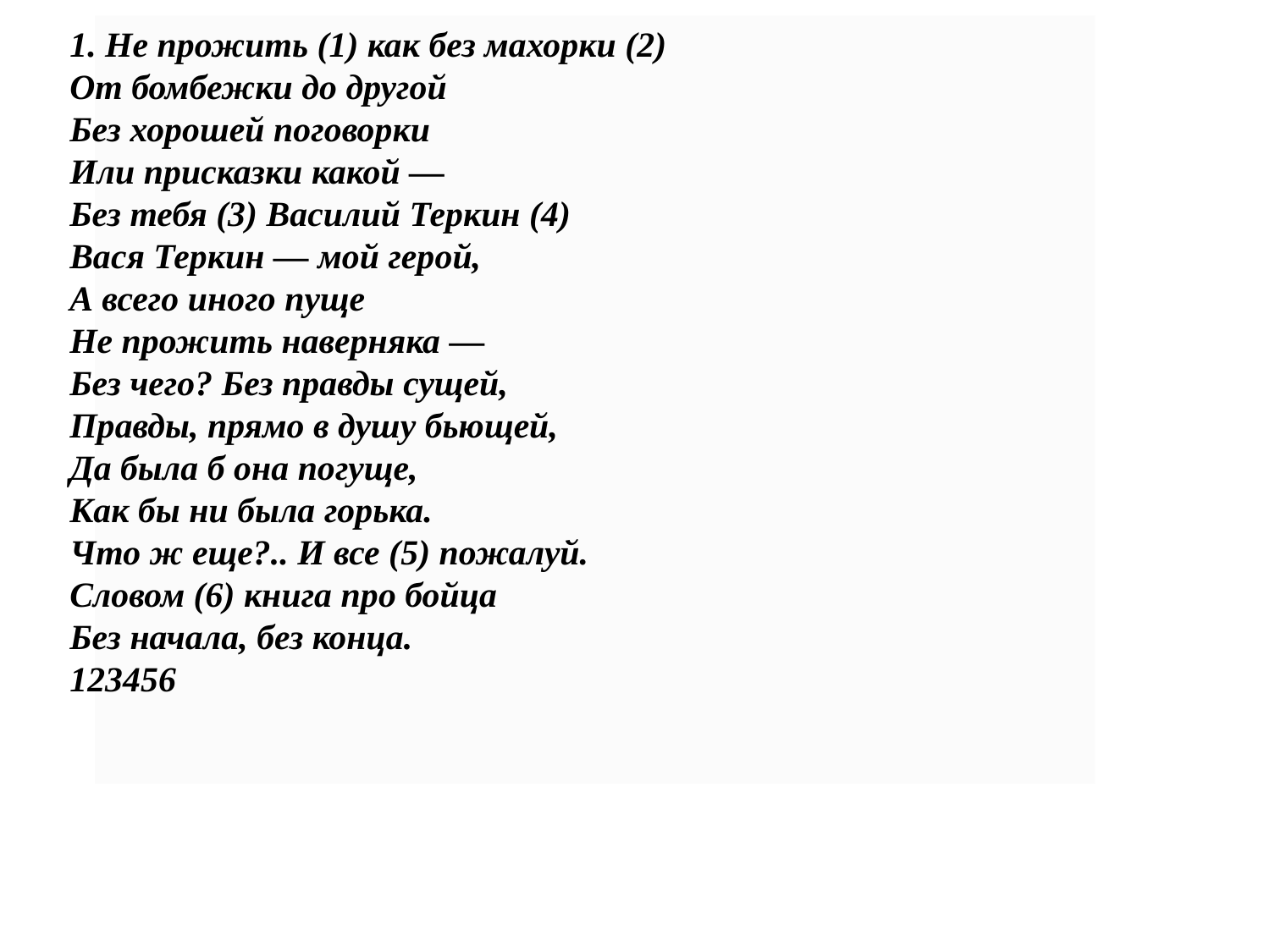

1. Не прожить (1) как без махорки (2)
От бомбежки до другой
Без хорошей поговорки
Или присказки какой —
Без тебя (3) Василий Теркин (4)
Вася Теркин — мой герой,
А всего иного пуще
Не прожить наверняка —
Без чего? Без правды сущей,
Правды, прямо в душу бьющей,
Да была б она погуще,
Как бы ни была горька.
Что ж еще?.. И все (5) пожалуй.
Словом (6) книга про бойца
Без начала, без конца.
123456